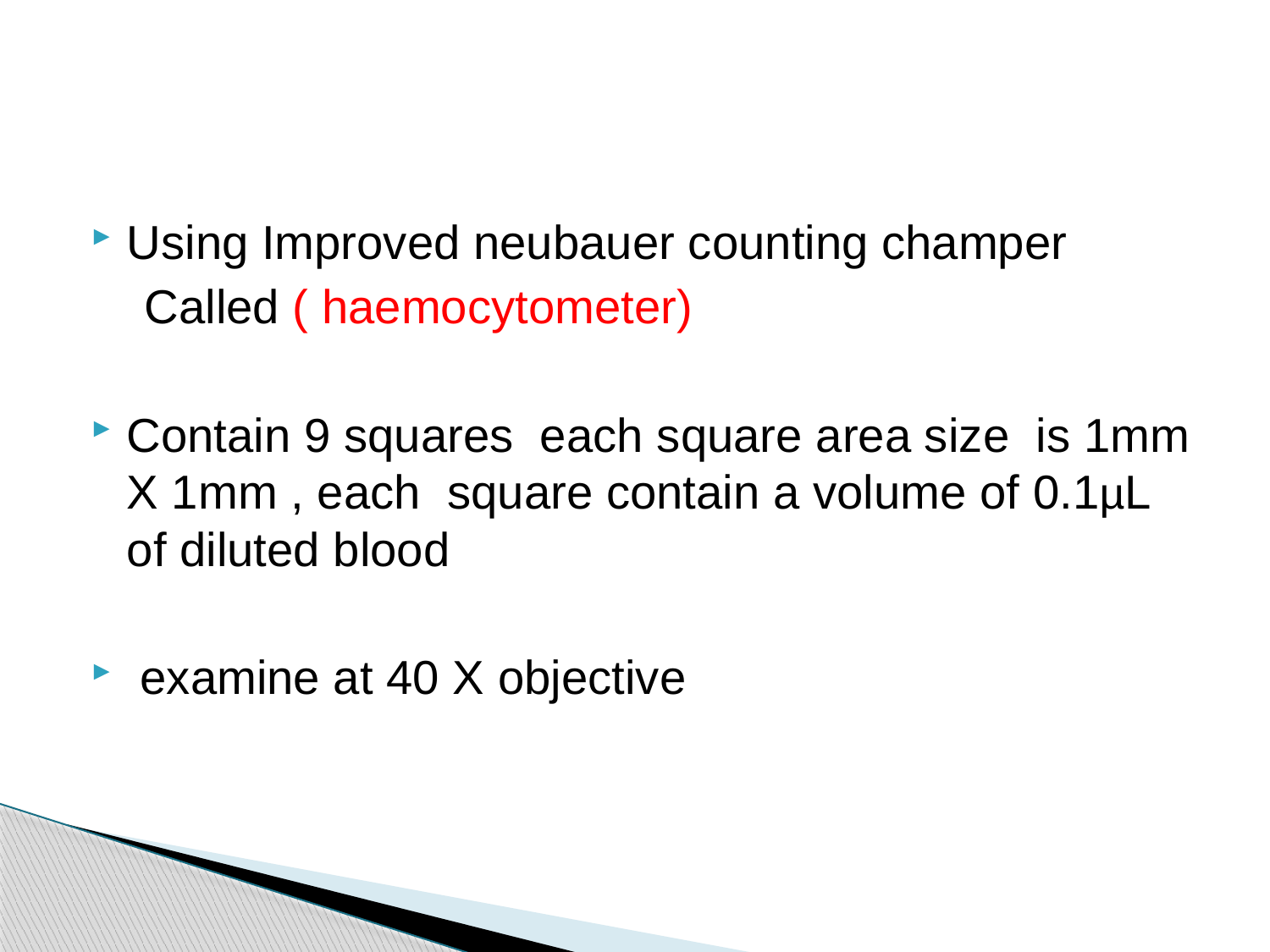

Using Improved neubauer counting champer
    Called ( haemocytometer)

Contain 9 squares  each square area size  is 1mm X 1mm , each  square contain a volume of 0.1µL of diluted blood

 examine at 40 X objective